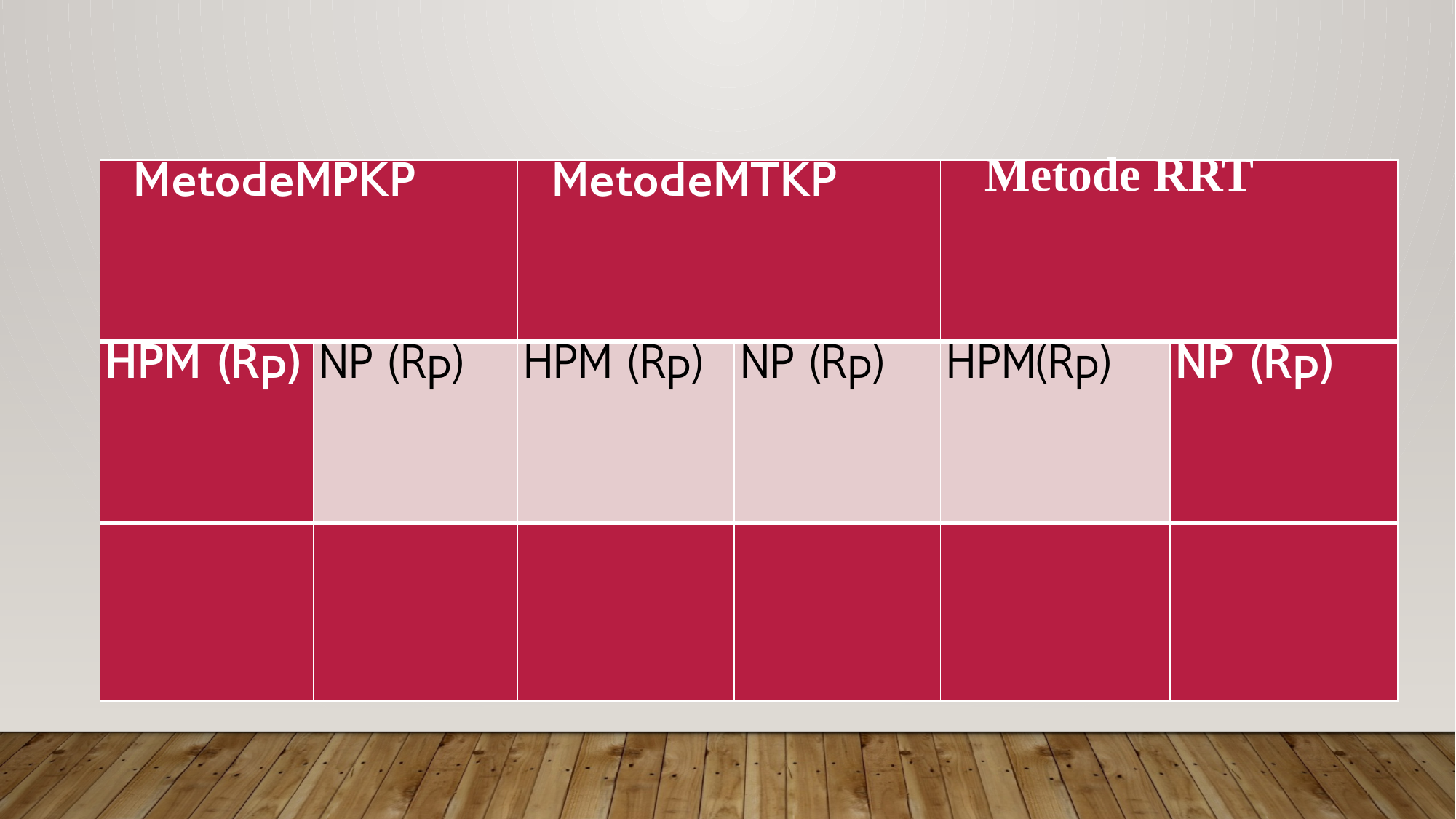

#
| MetodeMPKP |  | MetodeMTKP |  | Metode RRT |  |
| --- | --- | --- | --- | --- | --- |
| HPM (Rp) | NP (Rp) | HPM (Rp) | NP (Rp) | HPM(Rp) | NP (Rp) |
|  |  |  |  |  |  |